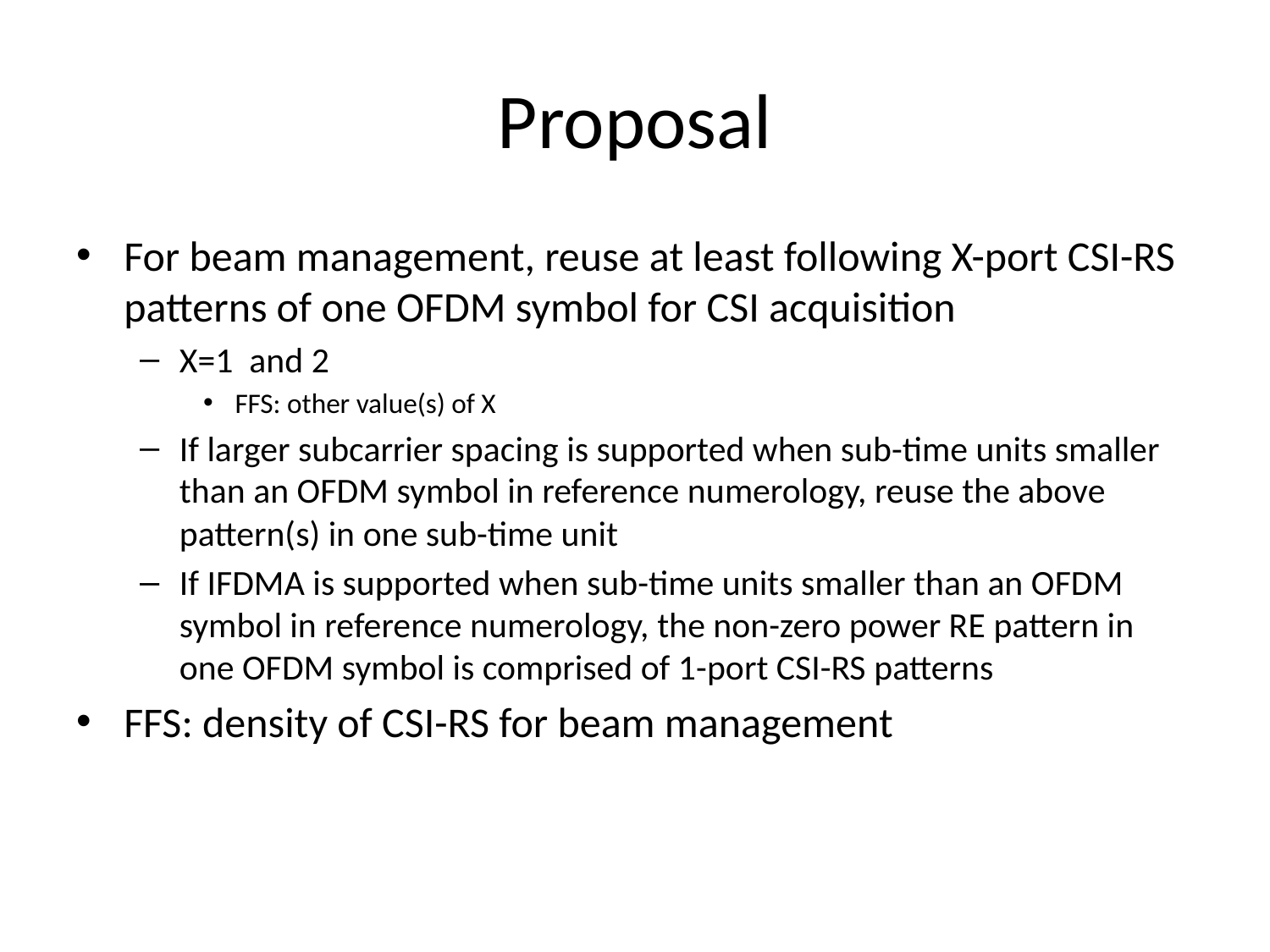

# Proposal
For beam management, reuse at least following X-port CSI-RS patterns of one OFDM symbol for CSI acquisition
X=1  and 2
FFS: other value(s) of X
If larger subcarrier spacing is supported when sub-time units smaller than an OFDM symbol in reference numerology, reuse the above pattern(s) in one sub-time unit
If IFDMA is supported when sub-time units smaller than an OFDM symbol in reference numerology, the non-zero power RE pattern in one OFDM symbol is comprised of 1-port CSI-RS patterns
FFS: density of CSI-RS for beam management